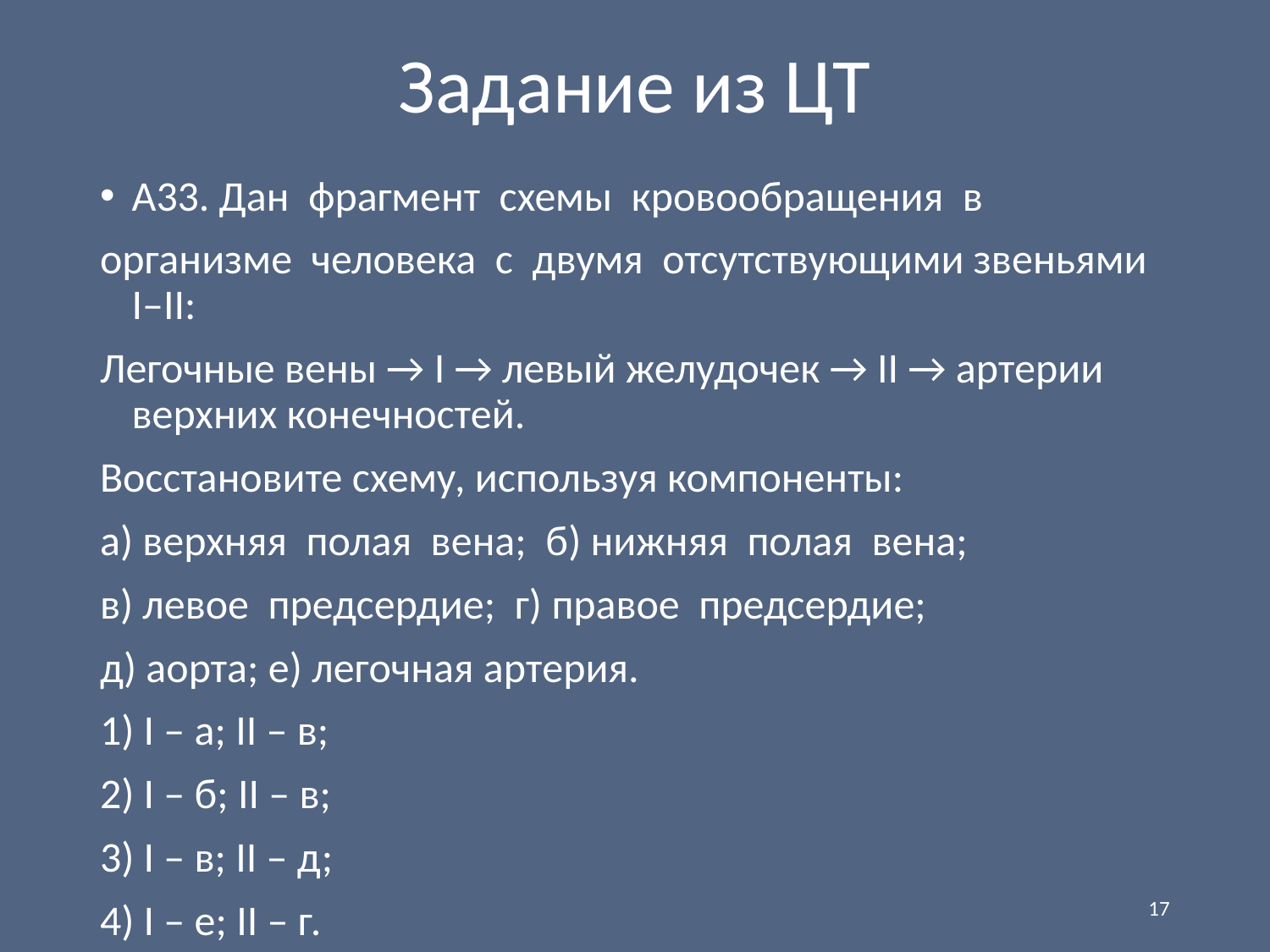

# Задание из ЦТ
А33. Дан  фрагмент  схемы  кровообращения  в
организме  человека  с  двумя  отсутствующими звеньями I–II:
Легочные вены → I → левый желудочек → II → артерии верхних конечностей.
Восстановите схему, используя компоненты:
а) верхняя  полая  вена;  б) нижняя  полая  вена;
в) левое  предсердие;  г) правое  предсердие;
д) аорта; е) легочная артерия.
1) I – а; II – в;
2) I – б; II – в;
3) I – в; II – д;
4) I – е; II – г.

17